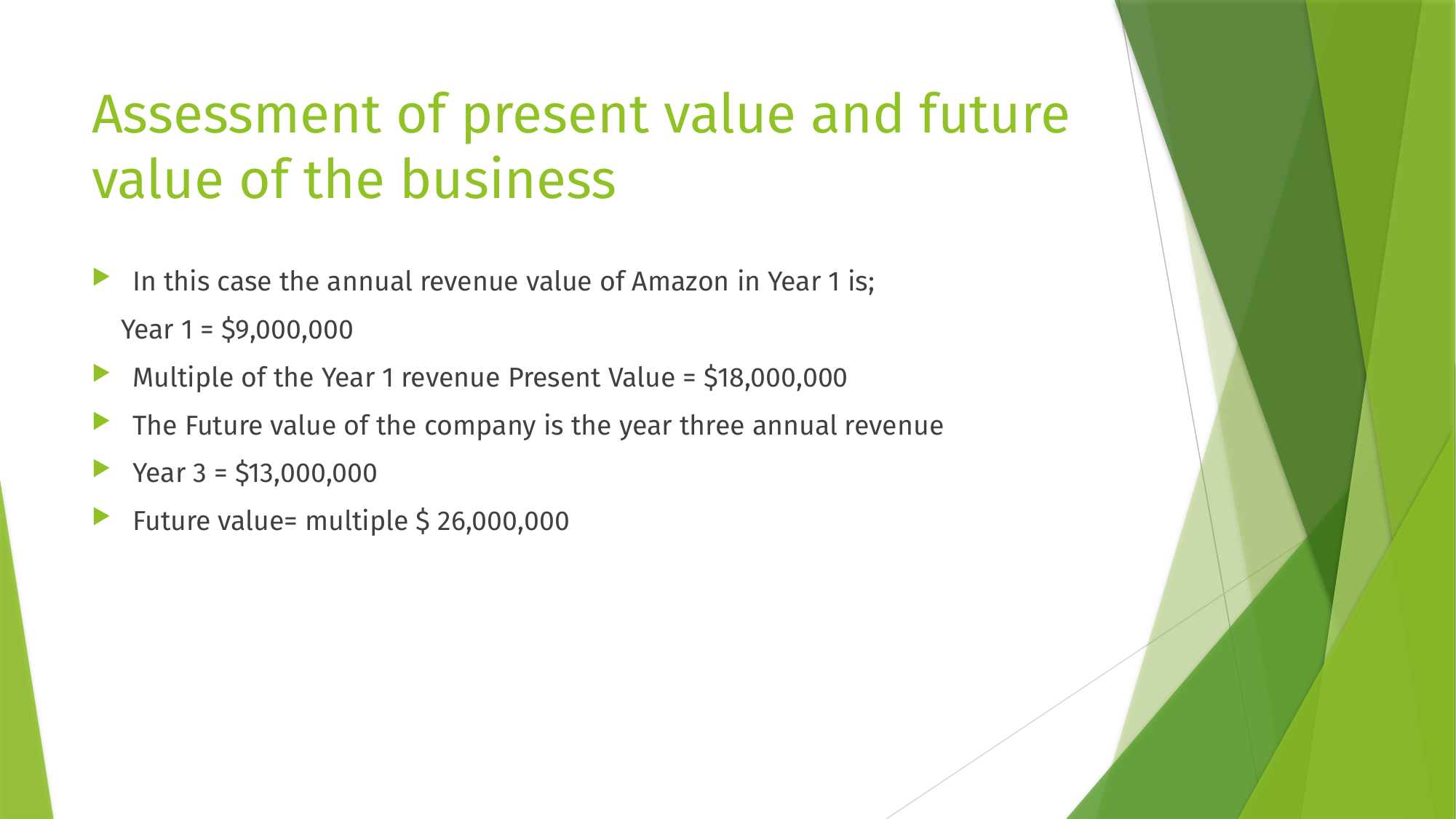

# Assessment of present value and future value of the business
In this case the annual revenue value of Amazon in Year 1 is;
    Year 1 = $9,000,000
Multiple of the Year 1 revenue Present Value = $18,000,000
The Future value of the company is the year three annual revenue
Year 3 = $13,000,000
Future value= multiple $ 26,000,000